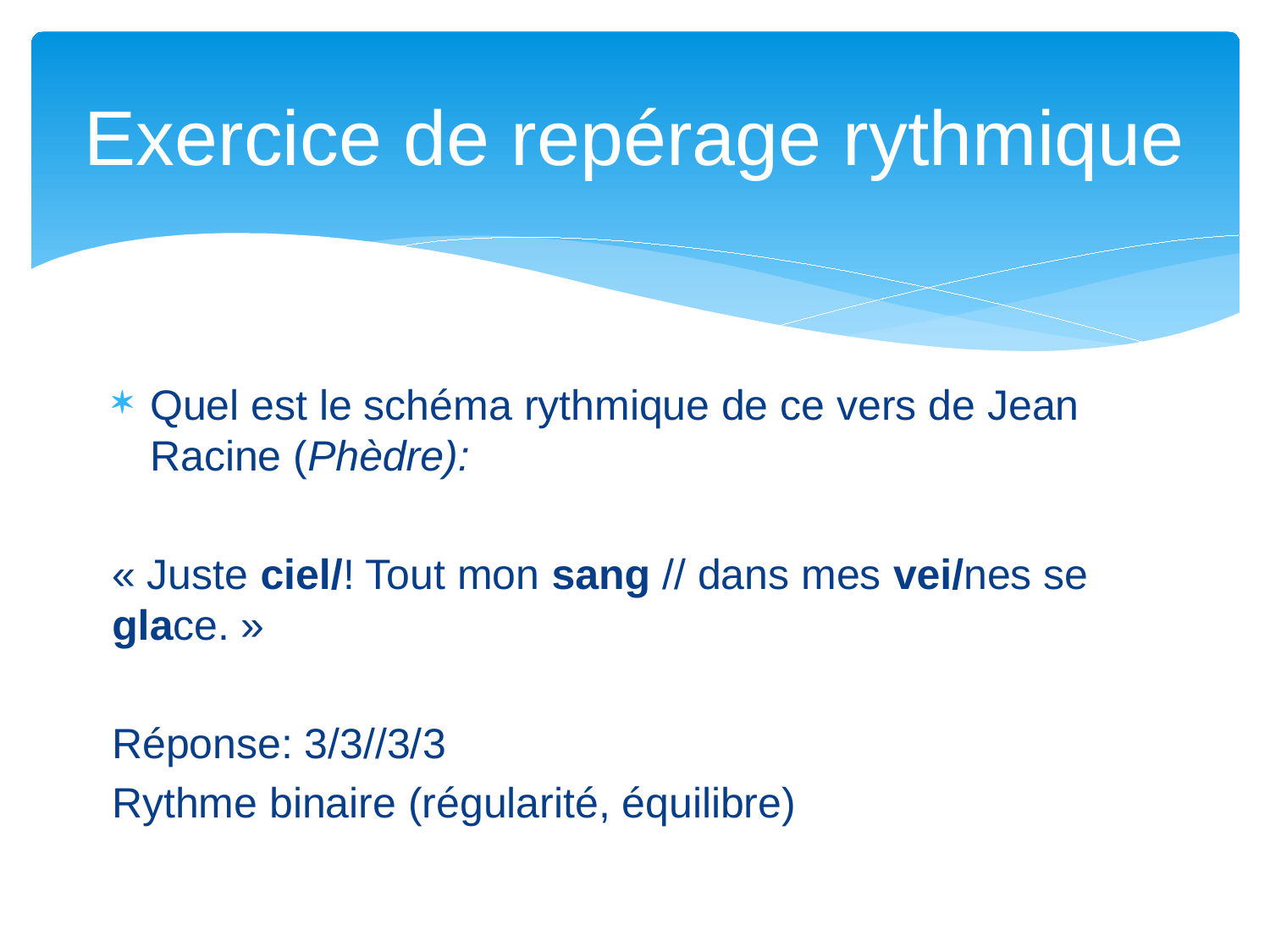

# Exercice de repérage rythmique
Quel est le schéma rythmique de ce vers de Jean Racine (Phèdre):

« Juste ciel/! Tout mon sang // dans mes vei/nes se glace. »

Réponse: 3/3//3/3
Rythme binaire (régularité, équilibre)